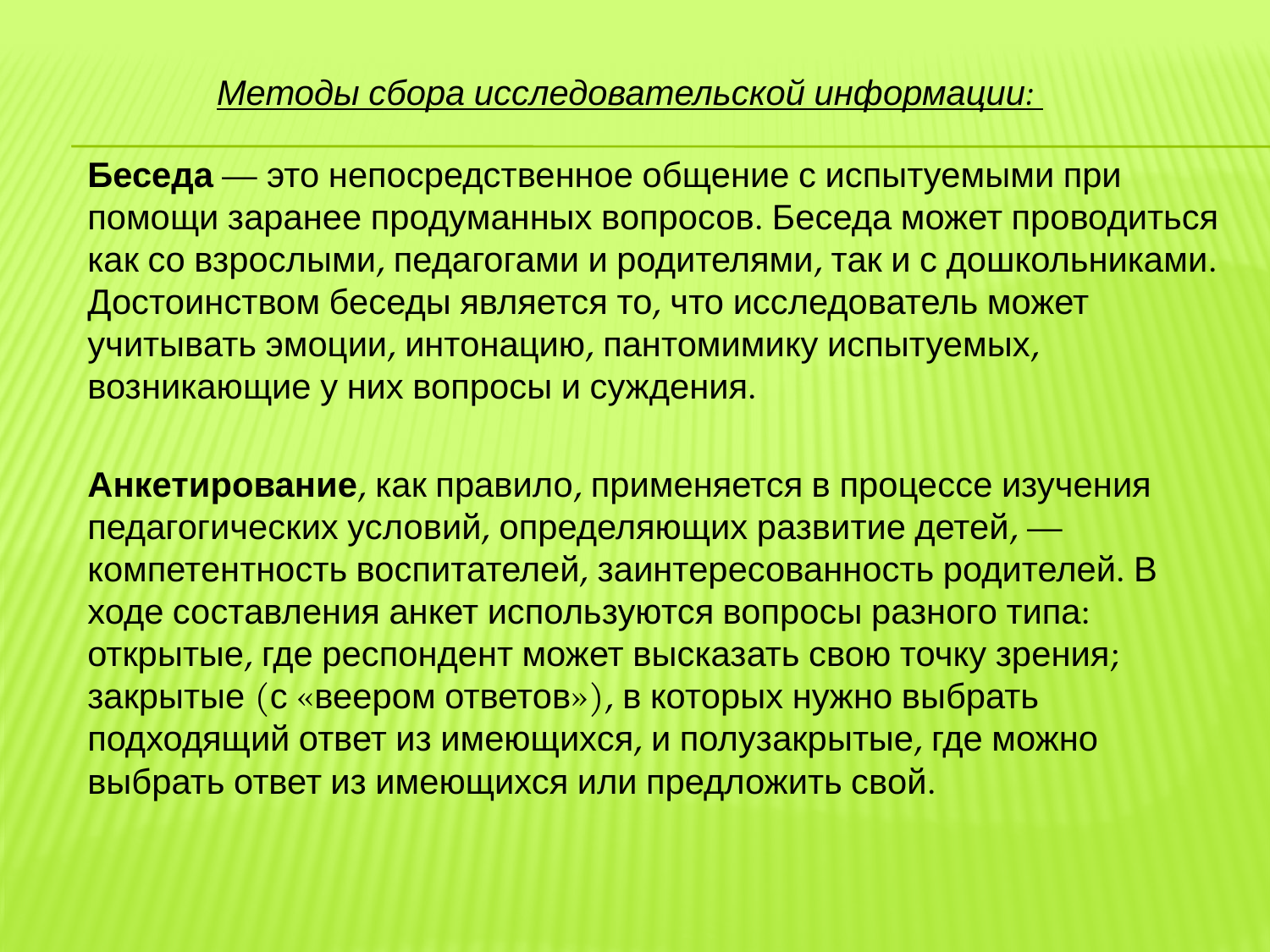

Методы сбора исследовательской информации:
Беседа — это непосредственное общение с испытуемыми при помощи заранее продуманных вопросов. Беседа может проводиться как со взрослыми, педагогами и родителями, так и с дошкольниками. Достоинством беседы является то, что исследователь может учитывать эмоции, интонацию, пантомимику испытуемых, возникающие у них вопросы и суждения.
Анкетирование, как правило, применяется в процессе изучения педагогических условий, определяющих развитие детей, — компетентность воспитателей, заинтересованность родителей. В ходе составления анкет используются вопросы разного типа: открытые, где респондент может высказать свою точку зрения; закрытые (с «веером ответов»), в которых нужно выбрать подходящий ответ из имеющихся, и полузакрытые, где можно выбрать ответ из имеющихся или предложить свой.